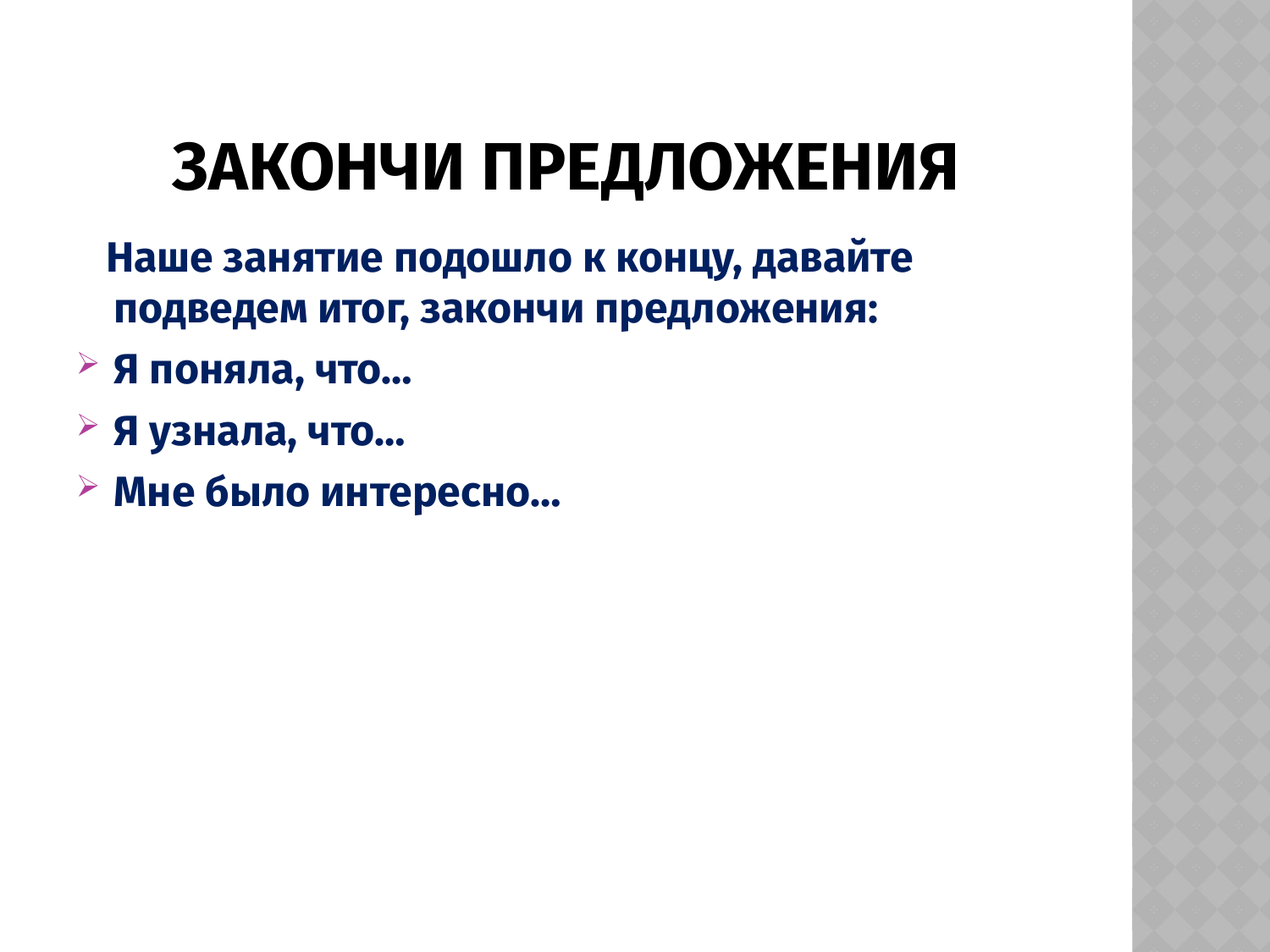

# Закончи предложения
   Наше занятие подошло к концу, давайте подведем итог, закончи предложения:
Я поняла, что…
Я узнала, что…
Мне было интересно…